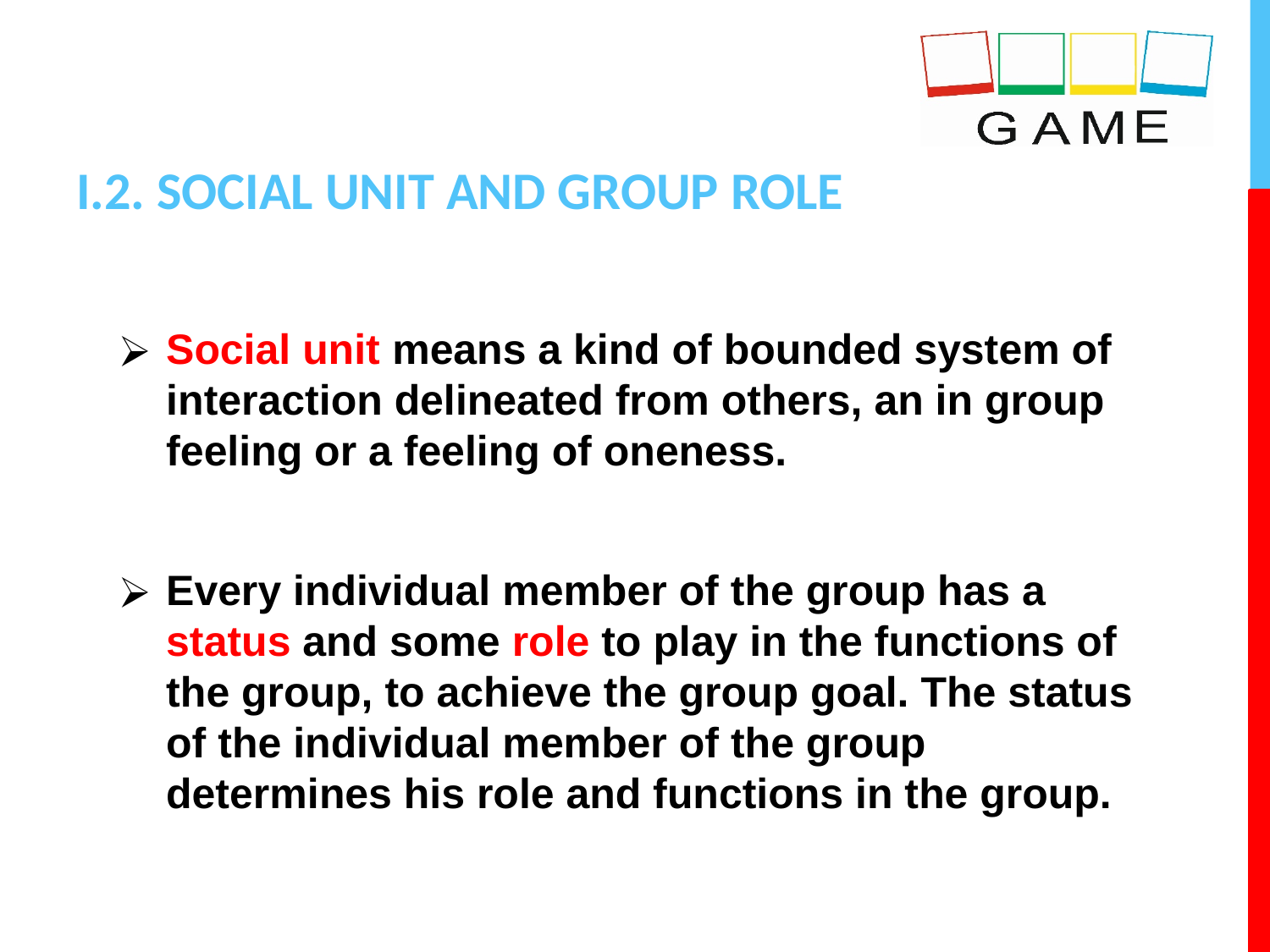

# I.2. SOCIAL UNIT AND GROUP ROLE

Social unit means a kind of bounded system of interaction delineated from others, an in group feeling or a feeling of oneness.

Every individual member of the group has a status and some role to play in the functions of the group, to achieve the group goal. The status of the individual member of the group determines his role and functions in the group.